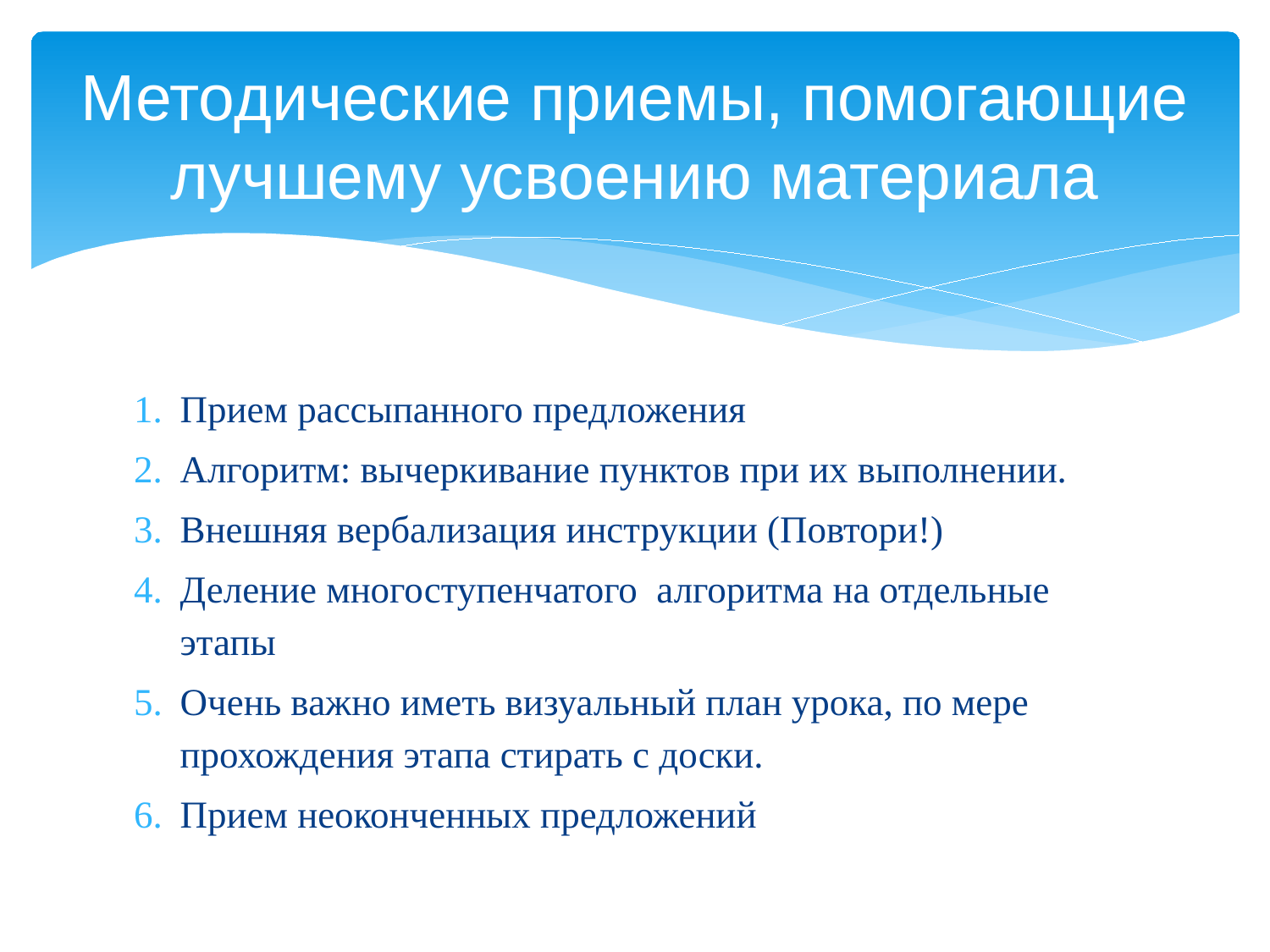

# Методические приемы, помогающие лучшему усвоению материала
Прием рассыпанного предложения
Алгоритм: вычеркивание пунктов при их выполнении.
Внешняя вербализация инструкции (Повтори!)
Деление многоступенчатого  алгоритма на отдельные этапы
Очень важно иметь визуальный план урока, по мере прохождения этапа стирать с доски.
Прием неоконченных предложений